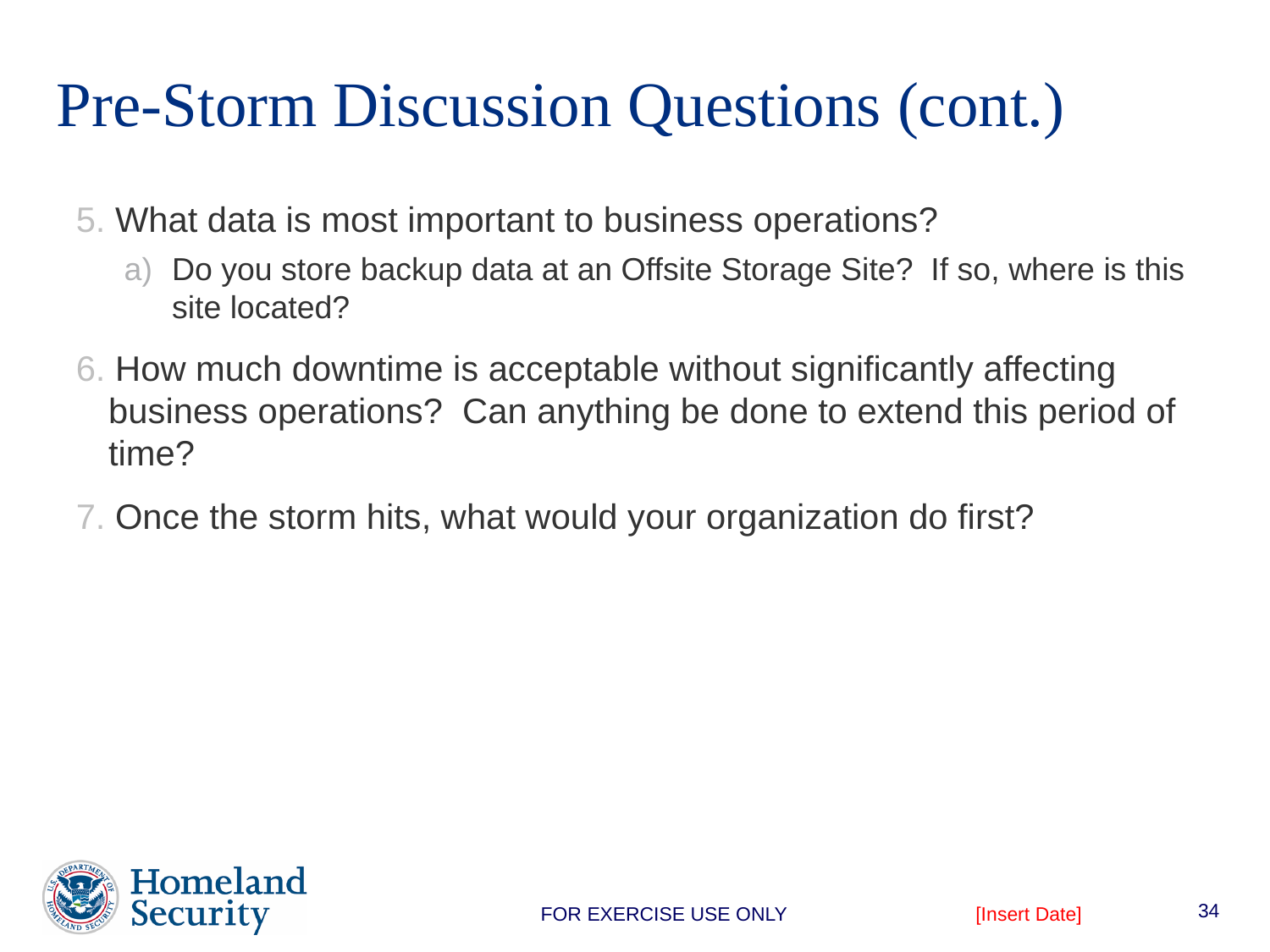

# Pre-Storm Discussion Questions (cont.)
5. What data is most important to business operations?
Do you store backup data at an Offsite Storage Site?  If so, where is this site located?
6. How much downtime is acceptable without significantly affecting business operations?  Can anything be done to extend this period of time?
7. Once the storm hits, what would your organization do first?

34